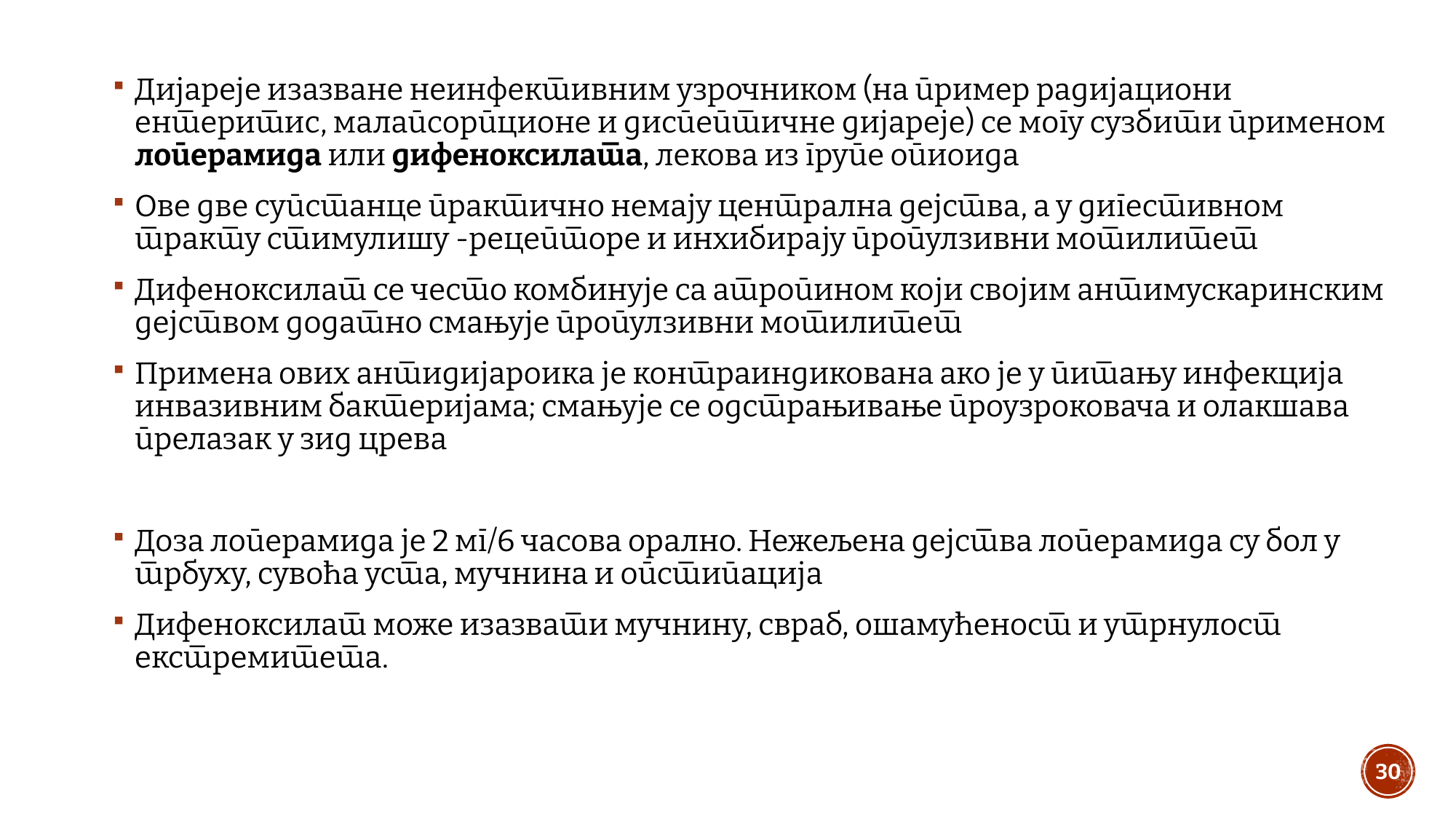

Дијареје изазване неинфективним узрочником (на пример радијациони ентеритис, малапсорпционе и диспептичне дијареје) се могу сузбити применом лоперамида или дифеноксилата, лекова из групе опиоида
Ове две супстанце практично немају централна дејства, а у дигестивном тракту стимулишу -рецепторе и инхибирају пропулзивни мотилитет
Дифеноксилат се често комбинује са атропином који својим антимускаринским дејством додатно смањује пропулзивни мотилитет
Примена ових антидијароика је контраиндикована ако је у питању инфекција инвазивним бактеријама; смањује се одстрањивање проузроковача и олакшава прелазак у зид црева

Доза лоперамида је 2 мг/6 часова орално. Нежељена дејства лоперамида су бол у трбуху, сувоћа уста, мучнина и опстипација
Дифеноксилат може изазвати мучнину, свраб, ошамућеност и утрнулост екстремитета.

30